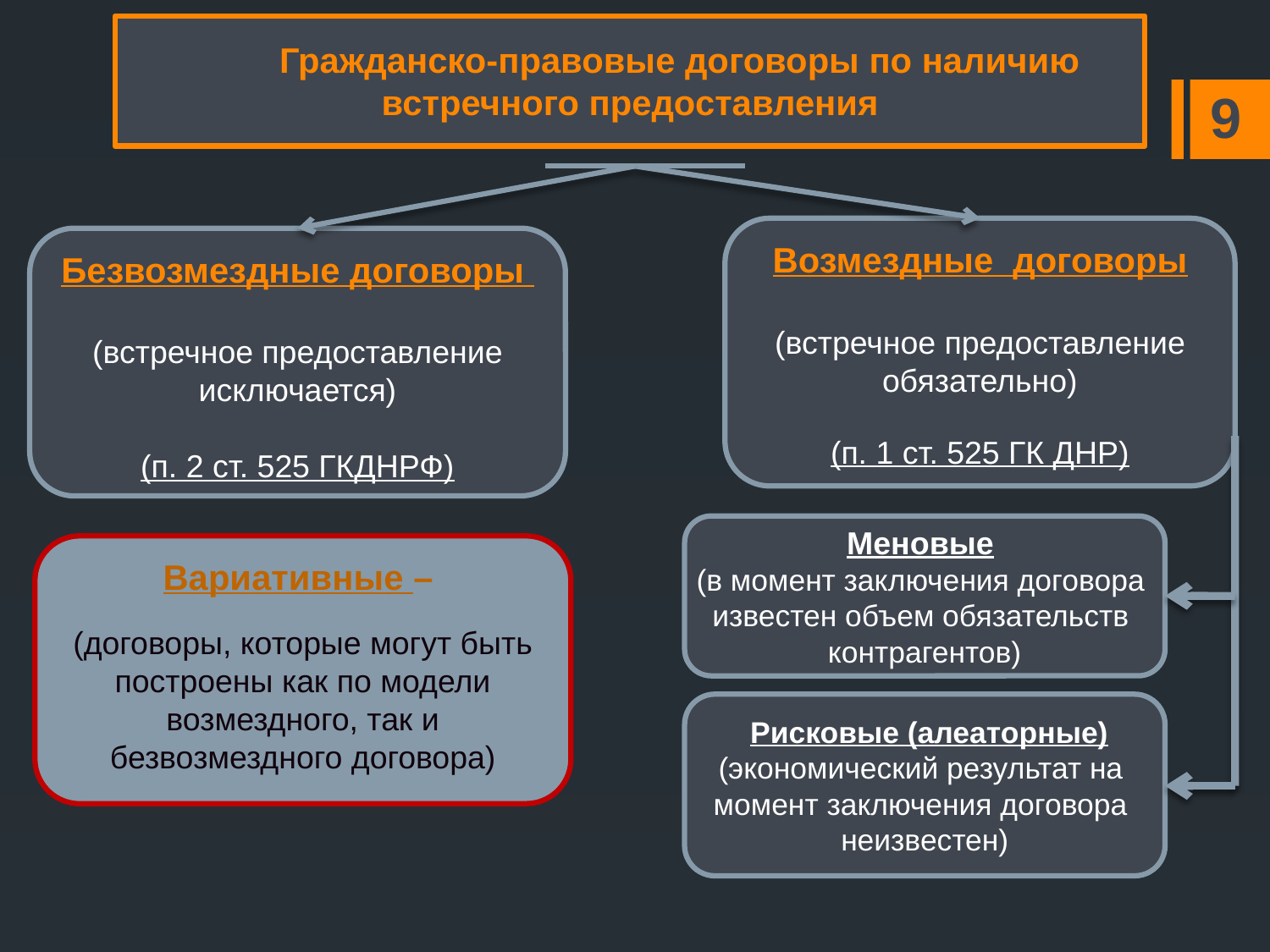

Гражданско-правовые договоры по наличию встречного предоставления

 9

Возмездные  договоры

(встречное предоставление обязательно)

(п. 1 ст. 525 ГК ДНР)
Безвозмездные договоры

(встречное предоставление исключается)

(п. 2 ст. 525 ГКДНРФ)

Меновые
(в момент заключения договора
известен объем обязательств
контрагентов)
Вариативные –

(договоры, которые могут быть построены как по модели возмездного, так и безвозмездного договора)

 Рисковые (алеаторные)
(экономический результат на
момент заключения договора
неизвестен)